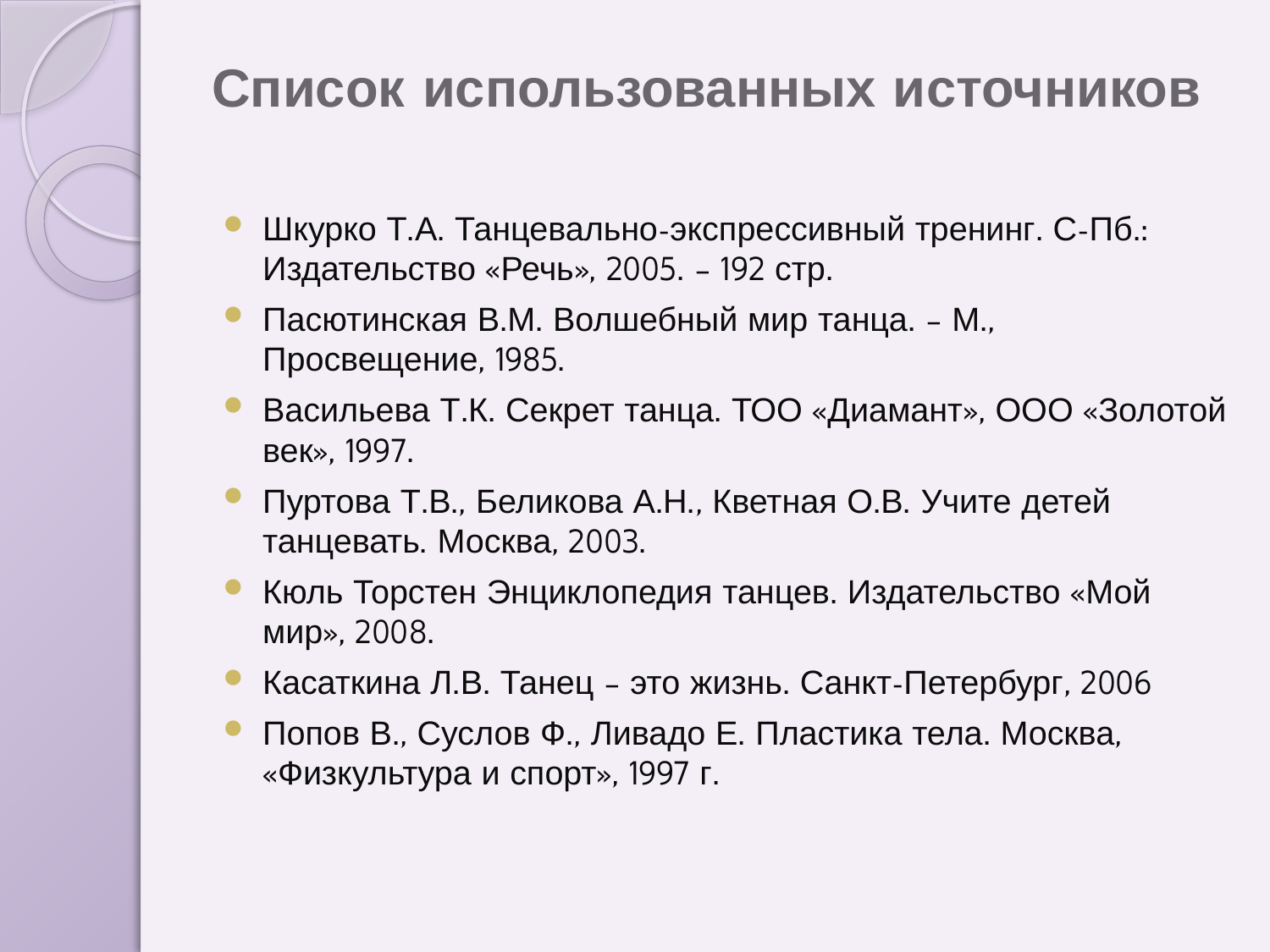

# Список использованных источников
Шкурко Т.А. Танцевально-экспрессивный тренинг. С-Пб.: Издательство «Речь», 2005. – 192 стр.
Пасютинская В.М. Волшебный мир танца. – М., Просвещение, 1985.
Васильева Т.К. Секрет танца. ТОО «Диамант», ООО «Золотой век», 1997.
Пуртова Т.В., Беликова А.Н., Кветная О.В. Учите детей танцевать. Москва, 2003.
Кюль Торстен Энциклопедия танцев. Издательство «Мой мир», 2008.
Касаткина Л.В. Танец – это жизнь. Санкт-Петербург, 2006
Попов В., Суслов Ф., Ливадо Е. Пластика тела. Москва, «Физкультура и спорт», 1997 г.